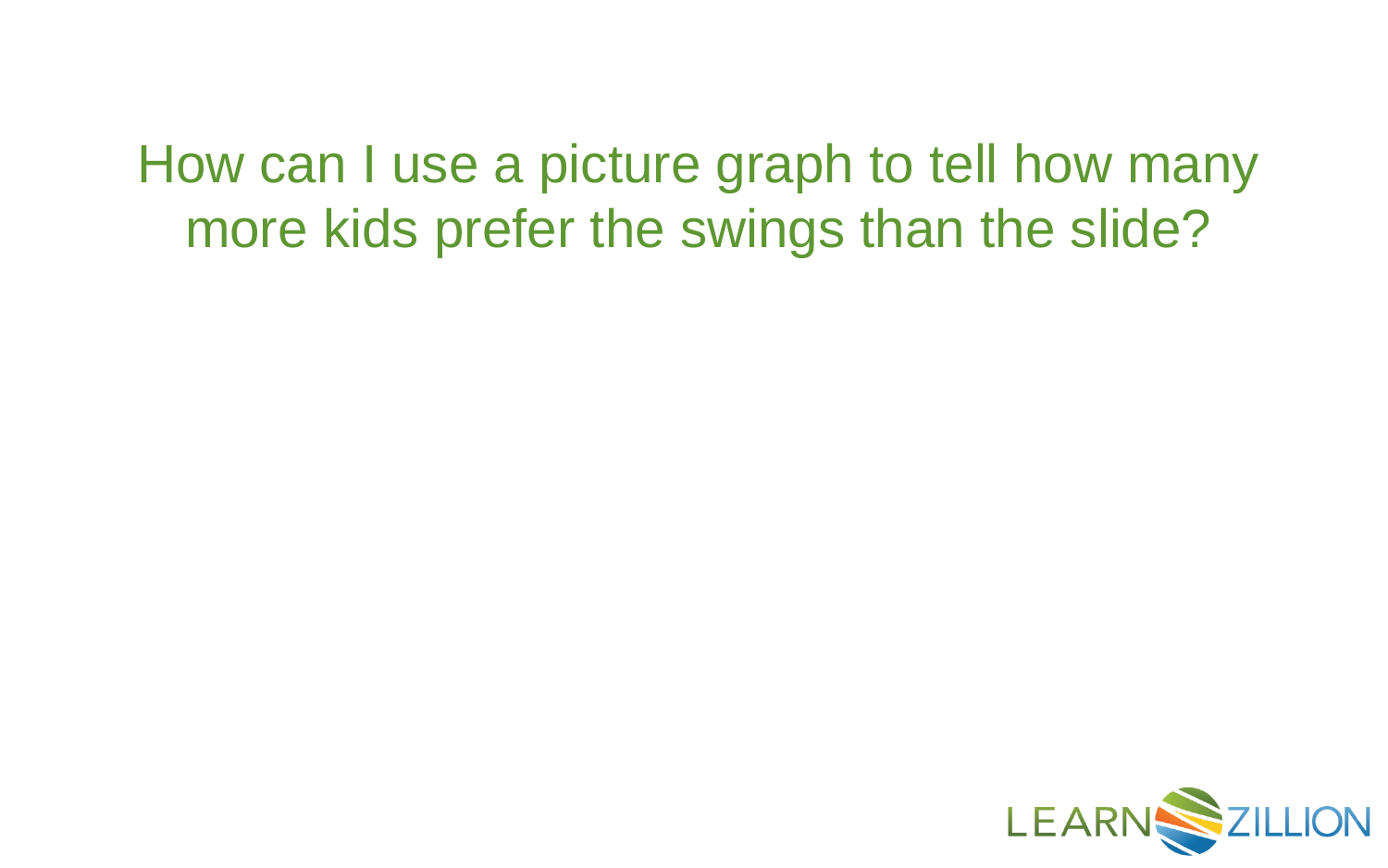

How can I use a picture graph to tell how many more kids prefer the swings than the slide?